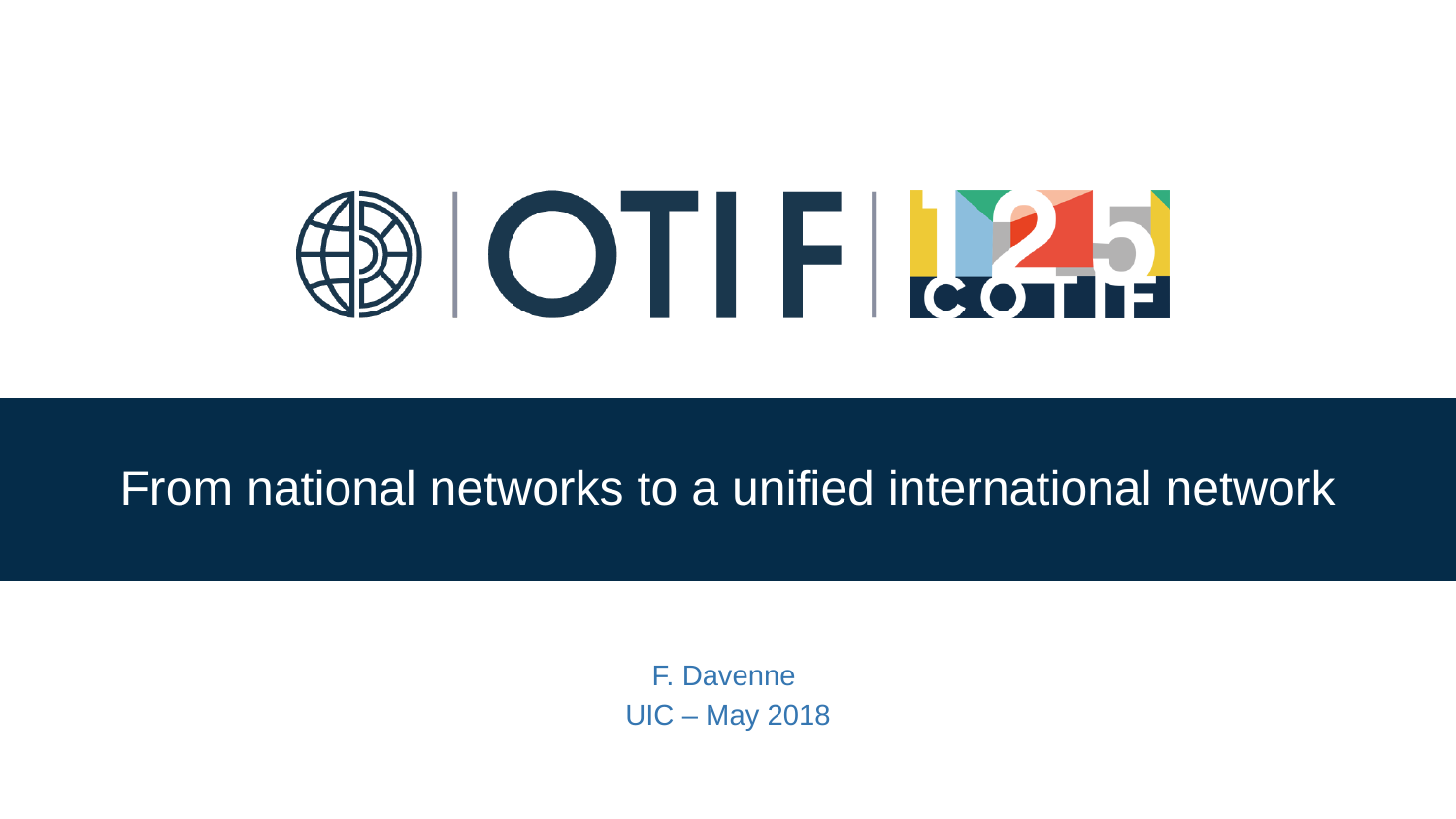

# From national networks to a unified international network
F. Davenne
UIC – May 2018